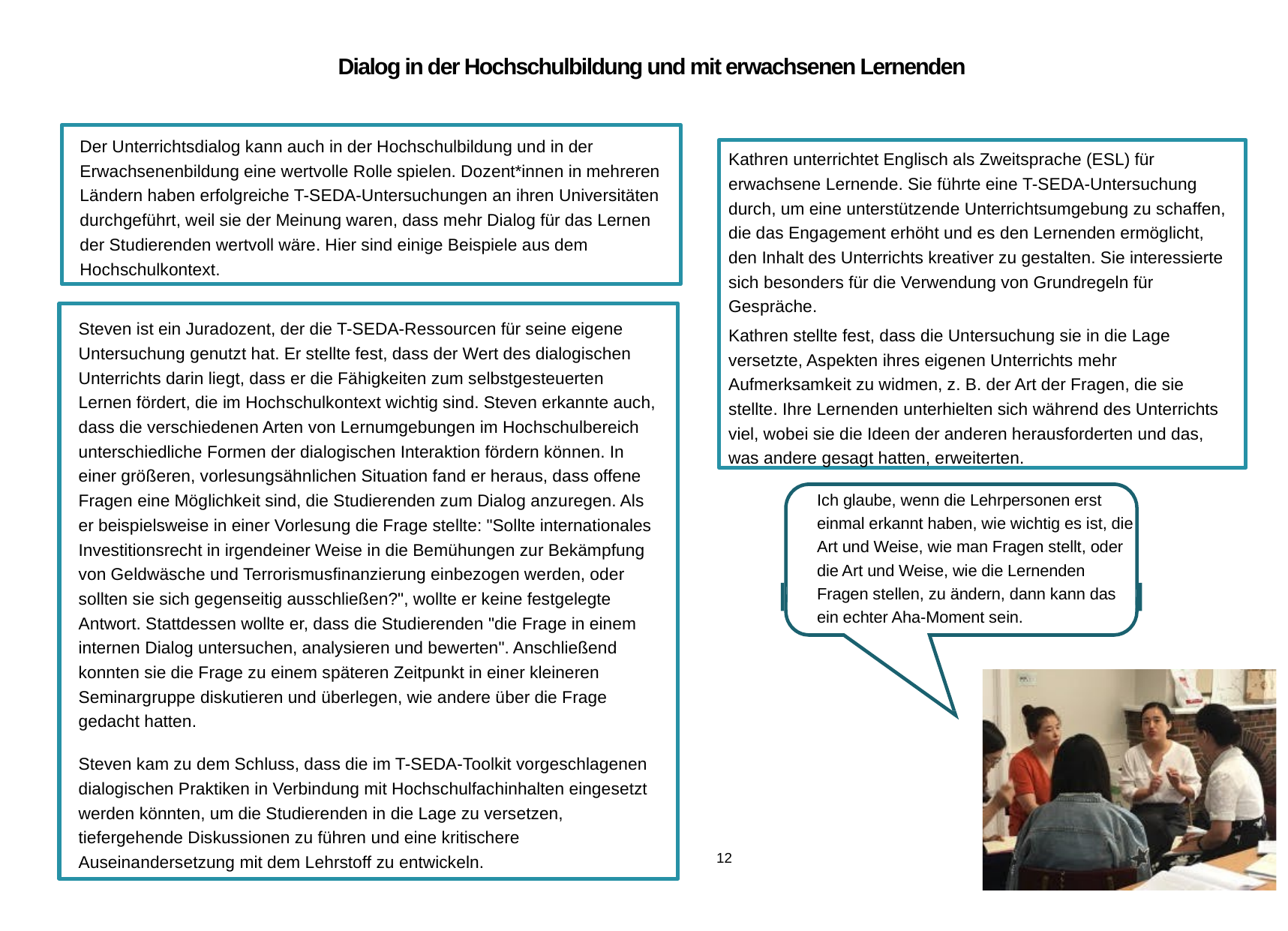

Dialog in der Hochschulbildung und mit erwachsenen Lernenden

Der Unterrichtsdialog kann auch in der Hochschulbildung und in der Erwachsenenbildung eine wertvolle Rolle spielen. Dozent*innen in mehreren Ländern haben erfolgreiche T-SEDA-Untersuchungen an ihren Universitäten durchgeführt, weil sie der Meinung waren, dass mehr Dialog für das Lernen der Studierenden wertvoll wäre. Hier sind einige Beispiele aus dem Hochschulkontext.

Kathren unterrichtet Englisch als Zweitsprache (ESL) für erwachsene Lernende. Sie führte eine T-SEDA-Untersuchung durch, um eine unterstützende Unterrichtsumgebung zu schaffen, die das Engagement erhöht und es den Lernenden ermöglicht, den Inhalt des Unterrichts kreativer zu gestalten. Sie interessierte sich besonders für die Verwendung von Grundregeln für Gespräche.
Kathren stellte fest, dass die Untersuchung sie in die Lage versetzte, Aspekten ihres eigenen Unterrichts mehr Aufmerksamkeit zu widmen, z. B. der Art der Fragen, die sie stellte. Ihre Lernenden unterhielten sich während des Unterrichts viel, wobei sie die Ideen der anderen herausforderten und das, was andere gesagt hatten, erweiterten.

Steven ist ein Juradozent, der die T-SEDA-Ressourcen für seine eigene Untersuchung genutzt hat. Er stellte fest, dass der Wert des dialogischen Unterrichts darin liegt, dass er die Fähigkeiten zum selbstgesteuerten Lernen fördert, die im Hochschulkontext wichtig sind. Steven erkannte auch, dass die verschiedenen Arten von Lernumgebungen im Hochschulbereich unterschiedliche Formen der dialogischen Interaktion fördern können. In einer größeren, vorlesungsähnlichen Situation fand er heraus, dass offene Fragen eine Möglichkeit sind, die Studierenden zum Dialog anzuregen. Als er beispielsweise in einer Vorlesung die Frage stellte: "Sollte internationales Investitionsrecht in irgendeiner Weise in die Bemühungen zur Bekämpfung von Geldwäsche und Terrorismusfinanzierung einbezogen werden, oder sollten sie sich gegenseitig ausschließen?", wollte er keine festgelegte Antwort. Stattdessen wollte er, dass die Studierenden "die Frage in einem internen Dialog untersuchen, analysieren und bewerten". Anschließend konnten sie die Frage zu einem späteren Zeitpunkt in einer kleineren Seminargruppe diskutieren und überlegen, wie andere über die Frage gedacht hatten.

Steven kam zu dem Schluss, dass die im T-SEDA-Toolkit vorgeschlagenen dialogischen Praktiken in Verbindung mit Hochschulfachinhalten eingesetzt werden könnten, um die Studierenden in die Lage zu versetzen, tiefergehende Diskussionen zu führen und eine kritischere Auseinandersetzung mit dem Lehrstoff zu entwickeln.

Ich glaube, wenn die Lehrpersonen erst einmal erkannt haben, wie wichtig es ist, die Art und Weise, wie man Fragen stellt, oder die Art und Weise, wie die Lernenden Fragen stellen, zu ändern, dann kann das ein echter Aha-Moment sein.

12